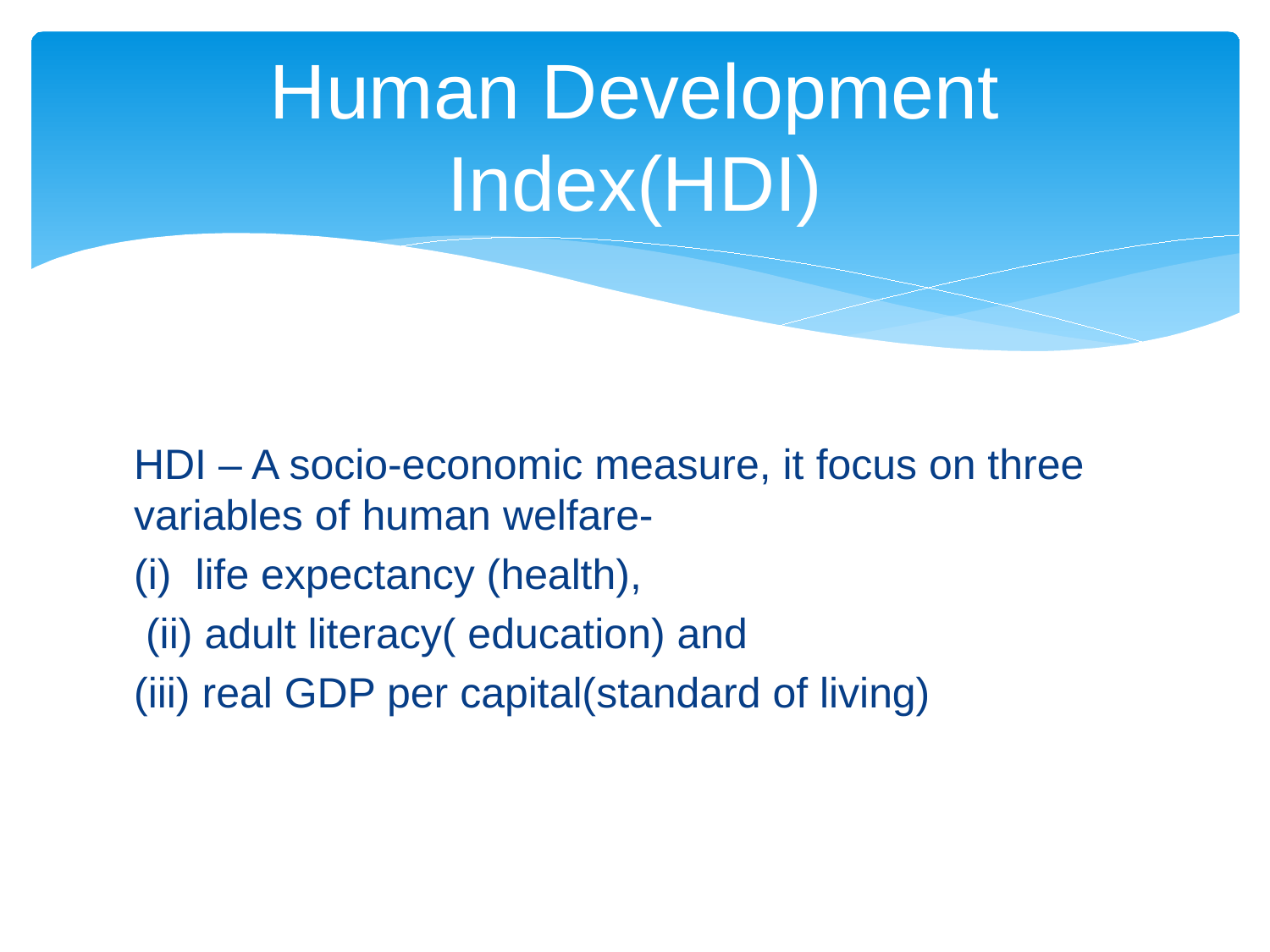

# Human Development Index(HDI)

HDI – A socio-economic measure, it focus on three variables of human welfare-
(i)  life expectancy (health),
 (ii) adult literacy( education) and
(iii) real GDP per capital(standard of living)